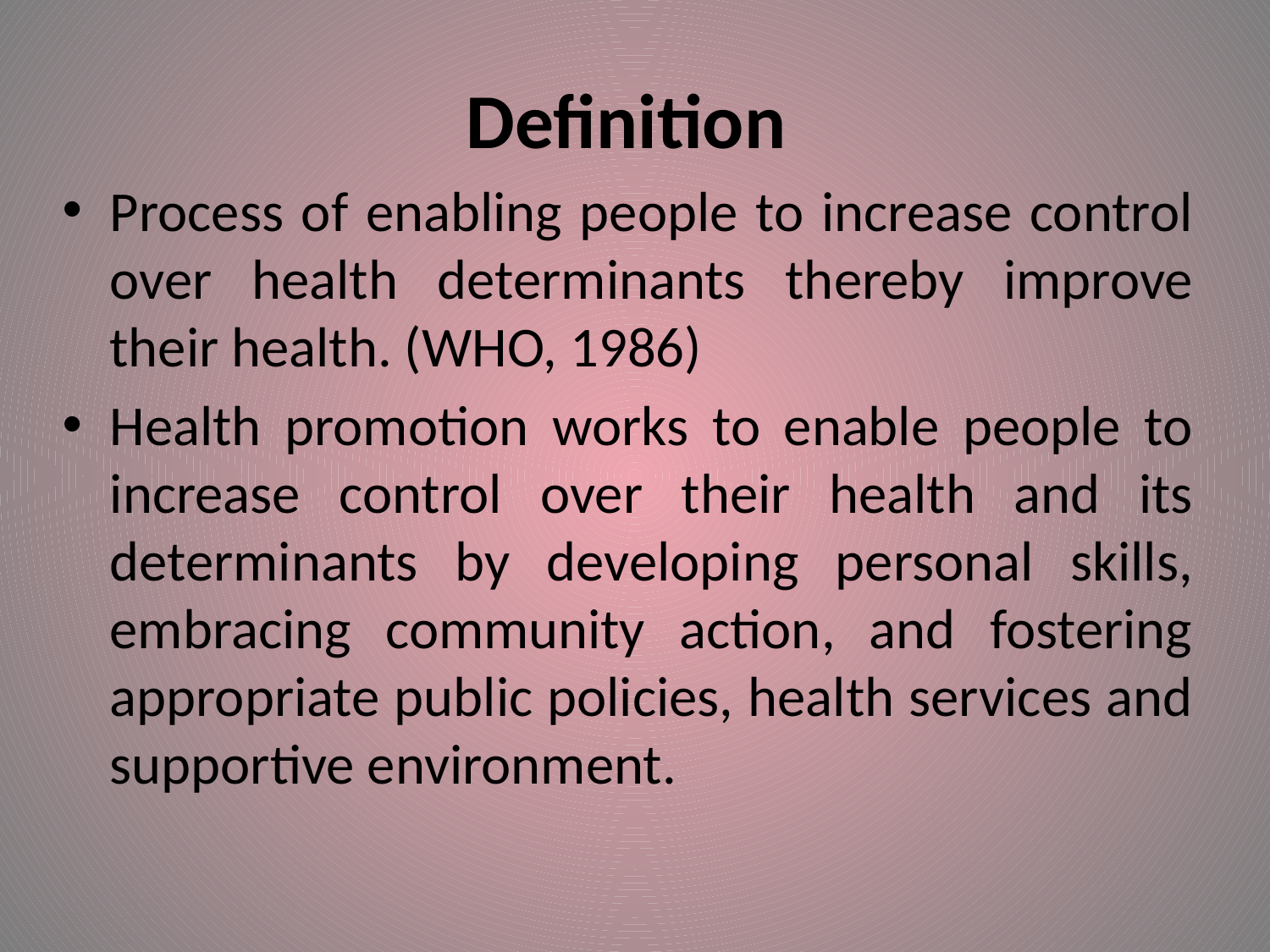

# Definition
Process of enabling people to increase control over health determinants thereby improve their health. (WHO, 1986)
Health promotion works to enable people to increase control over their health and its determinants by developing personal skills, embracing community action, and fostering appropriate public policies, health services and supportive environment.